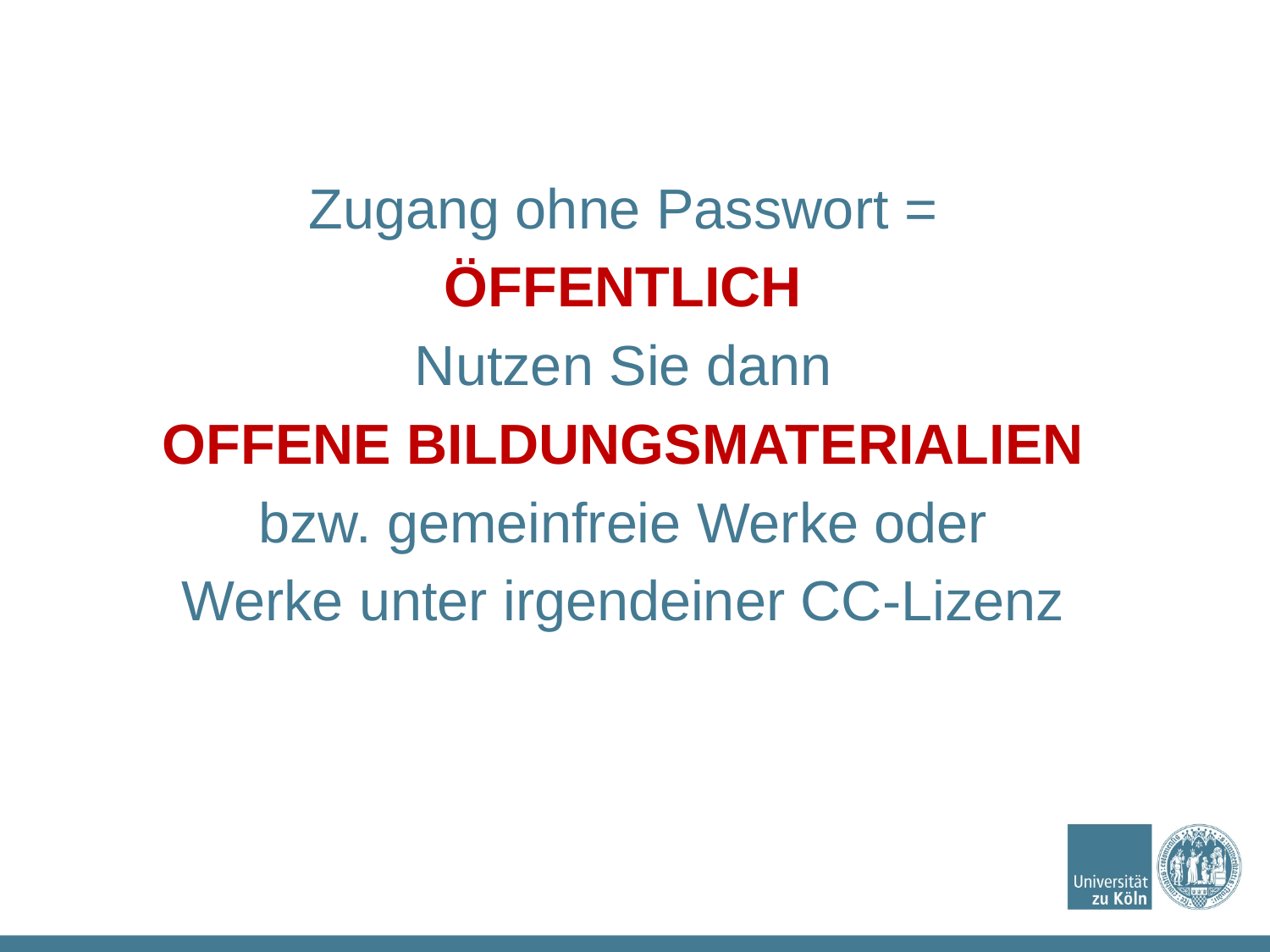

Faustregel 3
Zugang ohne Passwort =
ÖFFENTLICH
Nutzen Sie dann
OFFENE BILDUNGSMATERIALIEN
bzw. gemeinfreie Werke oder
Werke unter irgendeiner CC-Lizenz